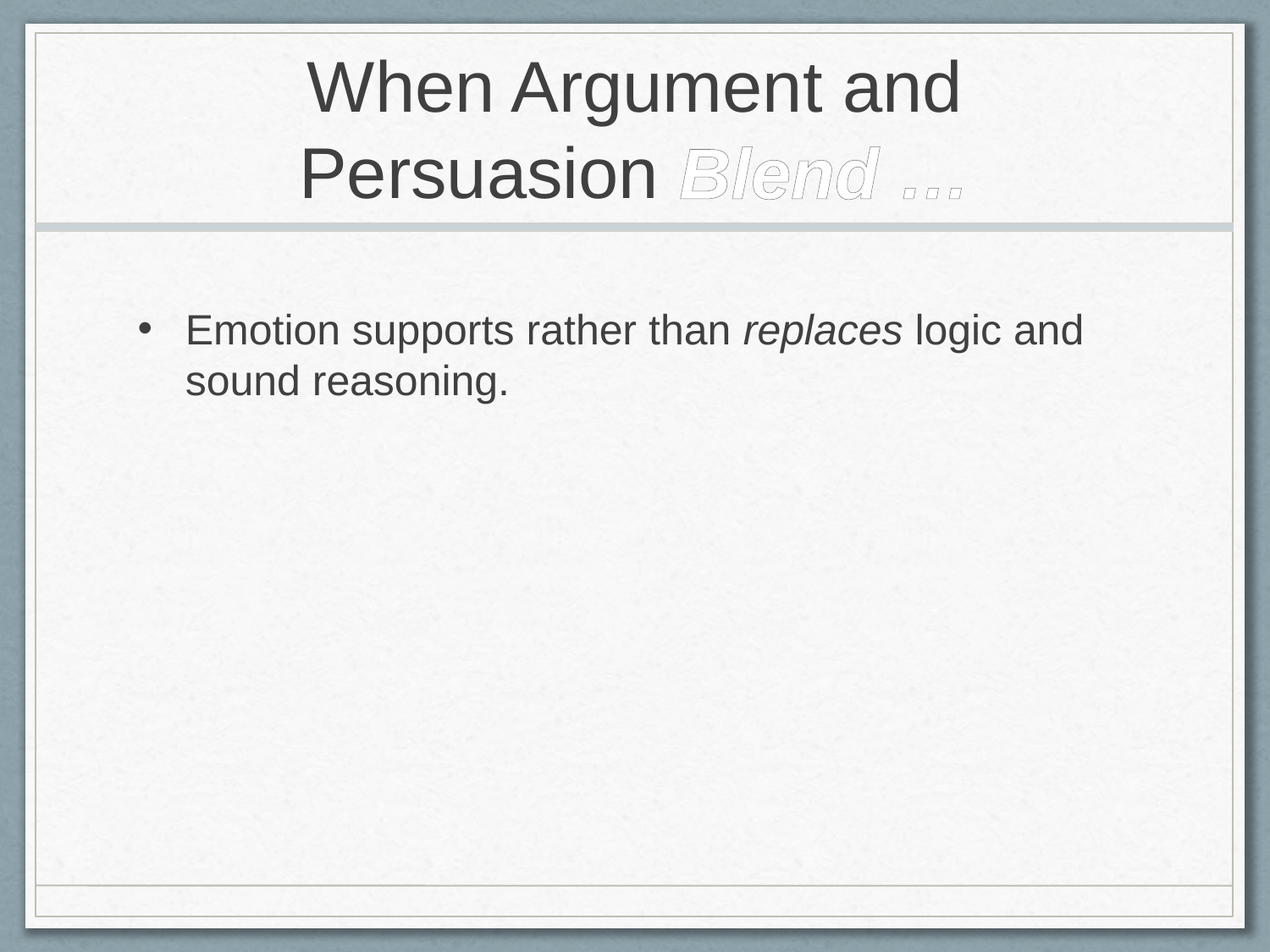

# When Argument and Persuasion Blend …
Emotion supports rather than replaces logic and sound reasoning.